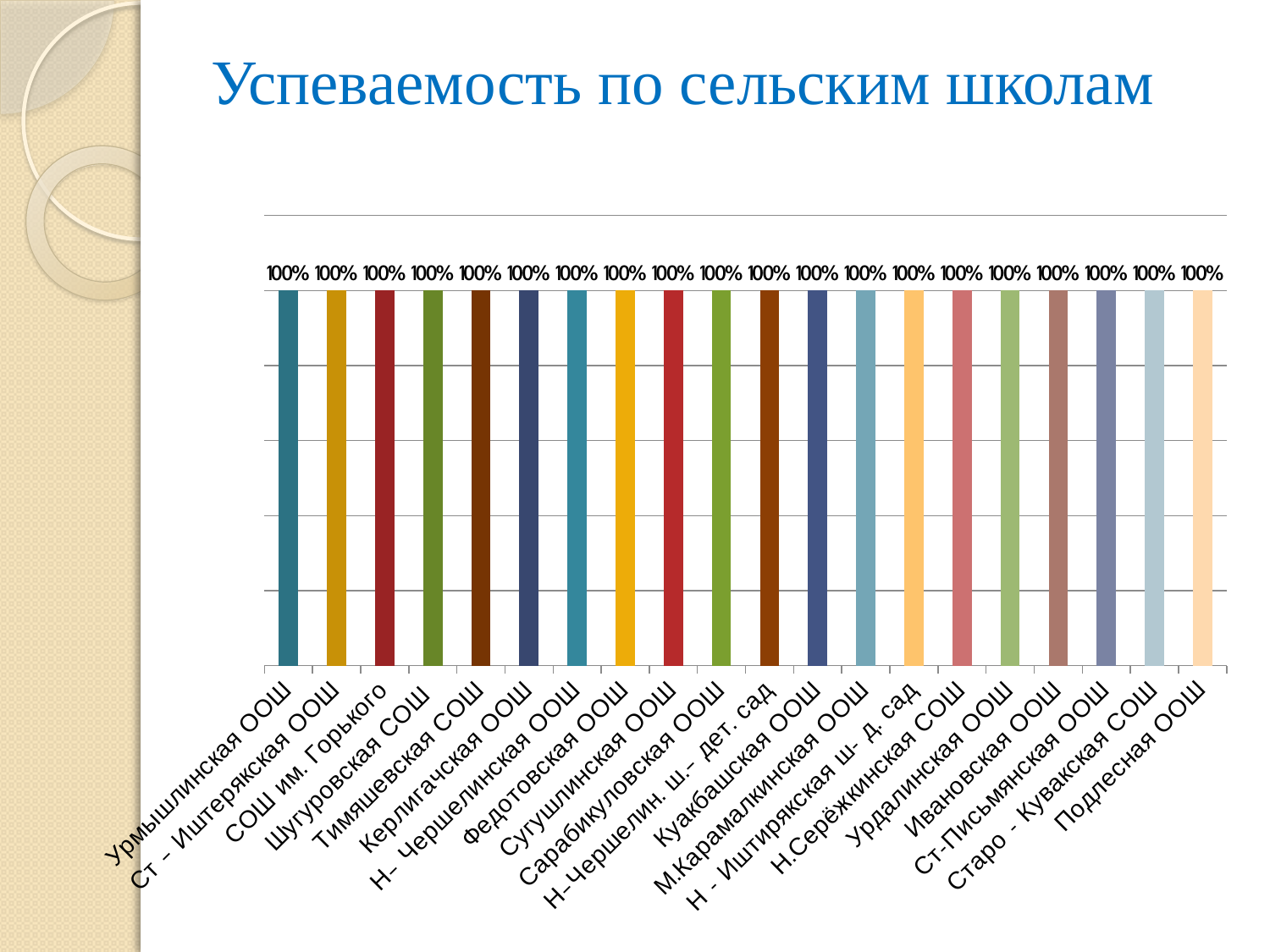

# Успеваемость по сельским школам

### Chart

| Category | Ряд 1 |
|---|---|
| Урмышлинская ООШ | 1.0 |
| Ст – Иштерякская ООШ | 1.0 |
| СОШ им. Горького | 1.0 |
| Шугуровская СОШ  | 1.0 |
| Тимяшевская СОШ | 1.0 |
| Керлигачская ООШ | 1.0 |
| Н– Чершелинская ООШ | 1.0 |
| Федотовская ООШ | 1.0 |
| Сугушлинская ООШ | 1.0 |
| Сарабикуловская ООШ | 1.0 |
| Н–Чершелин. ш.– дет. сад | 1.0 |
| Куакбашская ООШ | 1.0 |
| М.Карамалкинская ООШ | 1.0 |
| Н - Иштирякская ш- д. сад | 1.0 |
| Н.Серёжкинская СОШ | 1.0 |
| Урдалинская ООШ | 1.0 |
| Ивановская ООШ | 1.0 |
| Ст-Письмянская ООШ | 1.0 |
| Старо - Кувакская СОШ | 1.0 |
| Подлесная ООШ | 1.0 |